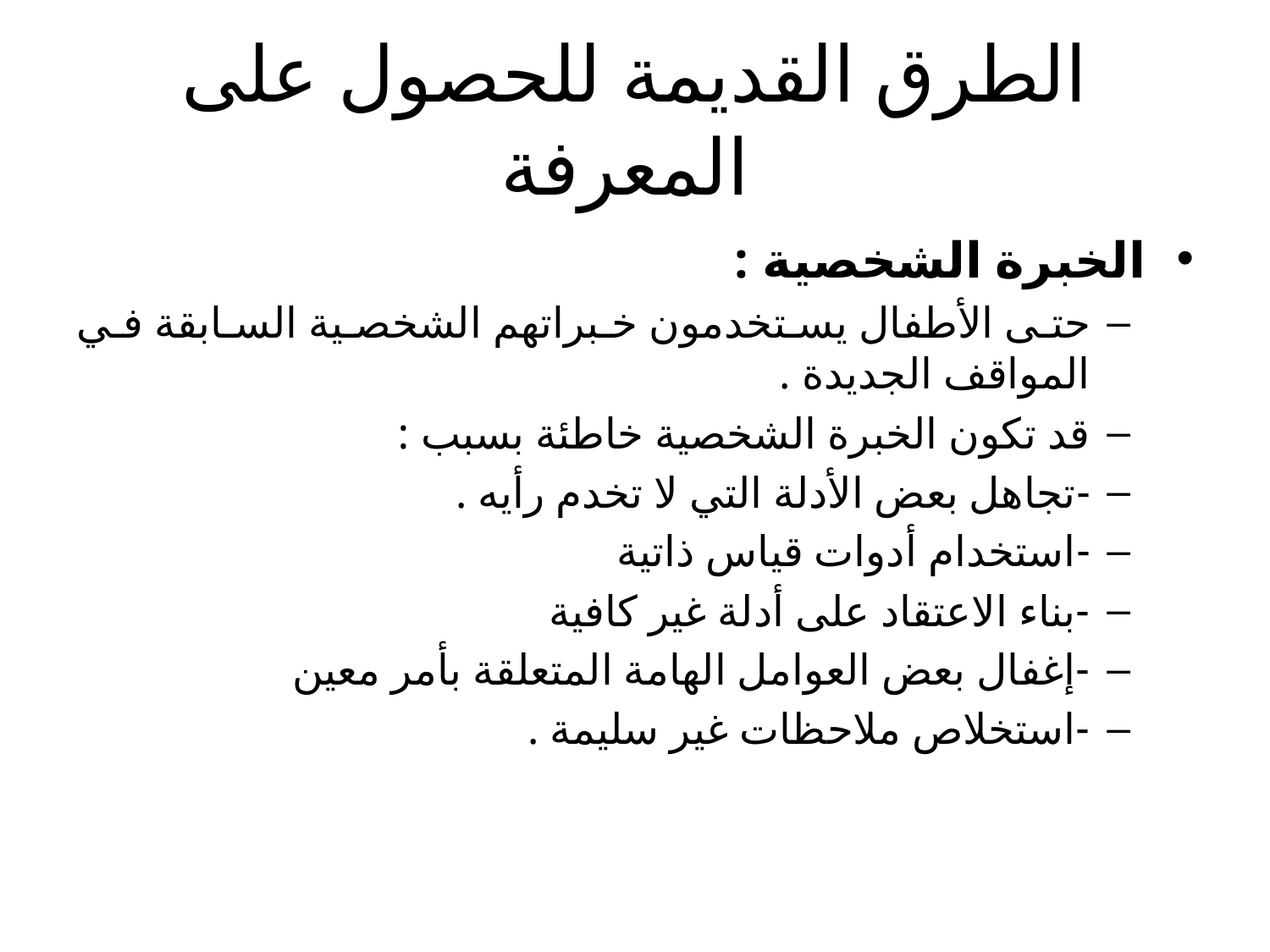

# الطرق القديمة للحصول على المعرفة
الخبرة الشخصية :
حتى الأطفال يستخدمون خبراتهم الشخصية السابقة في المواقف الجديدة .
قد تكون الخبرة الشخصية خاطئة بسبب :
-تجاهل بعض الأدلة التي لا تخدم رأيه .
-استخدام أدوات قياس ذاتية
-بناء الاعتقاد على أدلة غير كافية
-إغفال بعض العوامل الهامة المتعلقة بأمر معين
-استخلاص ملاحظات غير سليمة .